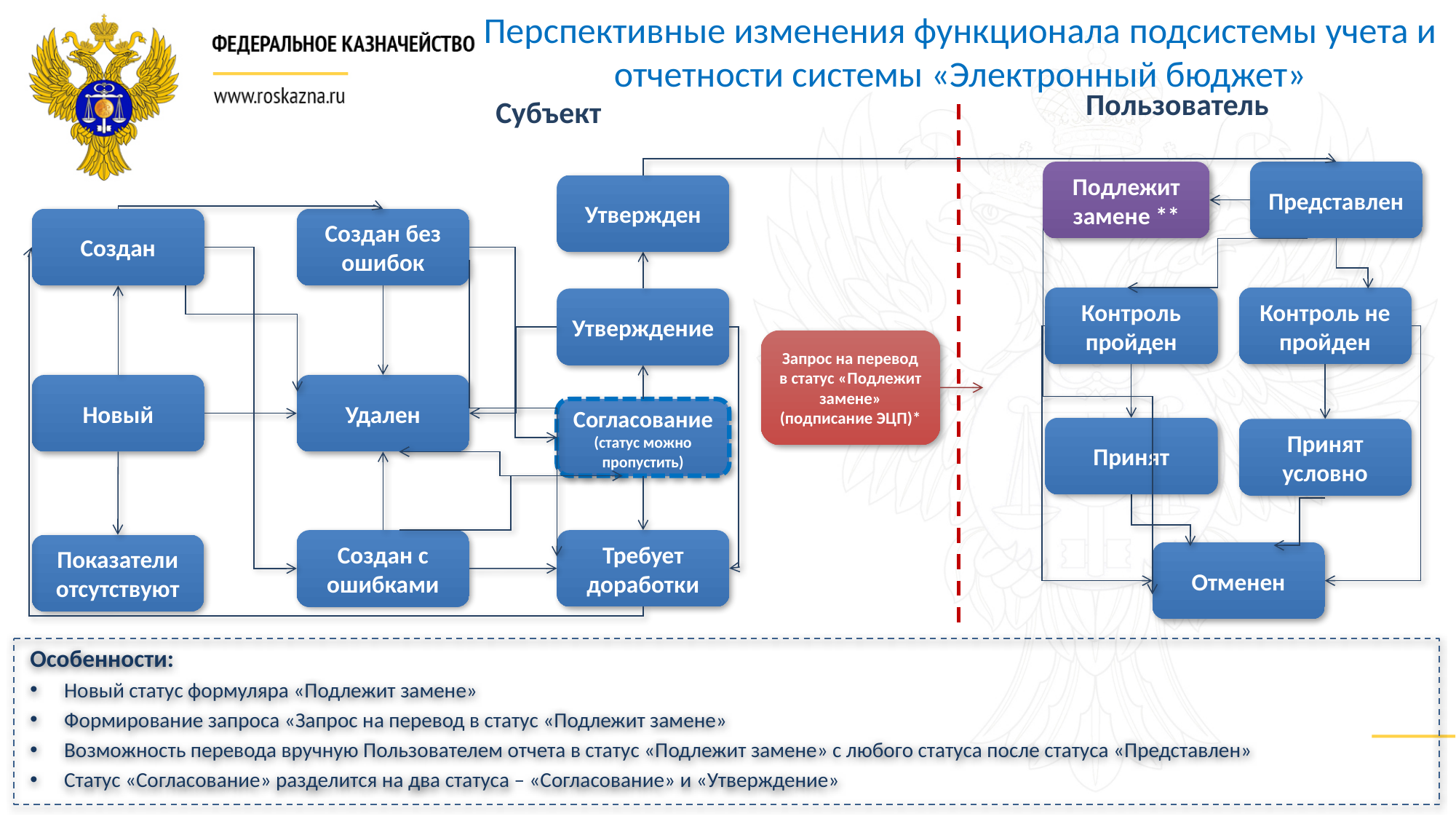

Перспективные изменения функционала подсистемы учета и отчетности системы «Электронный бюджет»
Пользователь
Субъект
Представлен
Подлежит замене **
Утвержден
Создан без ошибок
Создан
Контроль пройден
Контроль не пройден
Утверждение
Запрос на перевод в статус «Подлежит замене» (подписание ЭЦП)*
Новый
Удален
Согласование
(статус можно пропустить)
Принят
Принят условно
Создан с ошибками
Требует доработки
Показатели отсутствуют
Отменен

Особенности:
Новый статус формуляра «Подлежит замене»
Формирование запроса «Запрос на перевод в статус «Подлежит замене»
Возможность перевода вручную Пользователем отчета в статус «Подлежит замене» с любого статуса после статуса «Представлен»
Статус «Согласование» разделится на два статуса – «Согласование» и «Утверждение»

1

9
Общая информация о бюджетной системе и бюджетном устройстве Российской Федерации

18 видов

4 вида
Информация о сбалансированности бюджетов

2
5 видов

8 видов
Информация о бюджетном законодательстве Российской Федерации
Информация о государственном (муниципальном) финансовом контроле
10
Основные экономические и финансовые показатели бюджетов зарубежных стран, сравнительный анализ состояния государственных и муниципальных финансов Российской Федерации и ведущих стран мира

3

17 видов

1 вид

Информация о бюджетной классификации Российской Федерации
11

4
4 вида

Информация о текущих событиях в сфере управления государственными и муниципальными финансами публично-правового образования (новостная информация)

Информация о бюджетном процессе
1 вид
12
Информация о правилах и процедурах составления, утверждения, исполнения бюджетов и кассового обслуживания

5

37 видов

1 вид

13
Глоссарий
Информация о составлении, внешней проверке, рассмотрении и утверждении бюджетной отчетности

6

14 видов
Общая информация о функционировании единого портала бюджетной системы Российской Федерации, а также перечень гиперссылок на внешние информационные ресурсы

2 вида
14

7
32 вида

Иная информация, размещение которой на едином портале бюджетной системы Российской Федерации предусмотрено законодательными актами Российской Федерации, нормативными правовыми актами Президента Российской Федерации, Правительства Российской Федерации и Министерства финансов Российской Федерации

1 вид
Информация о расходах бюджетов
15

8

13 видов
Информация о доходах бюджетов